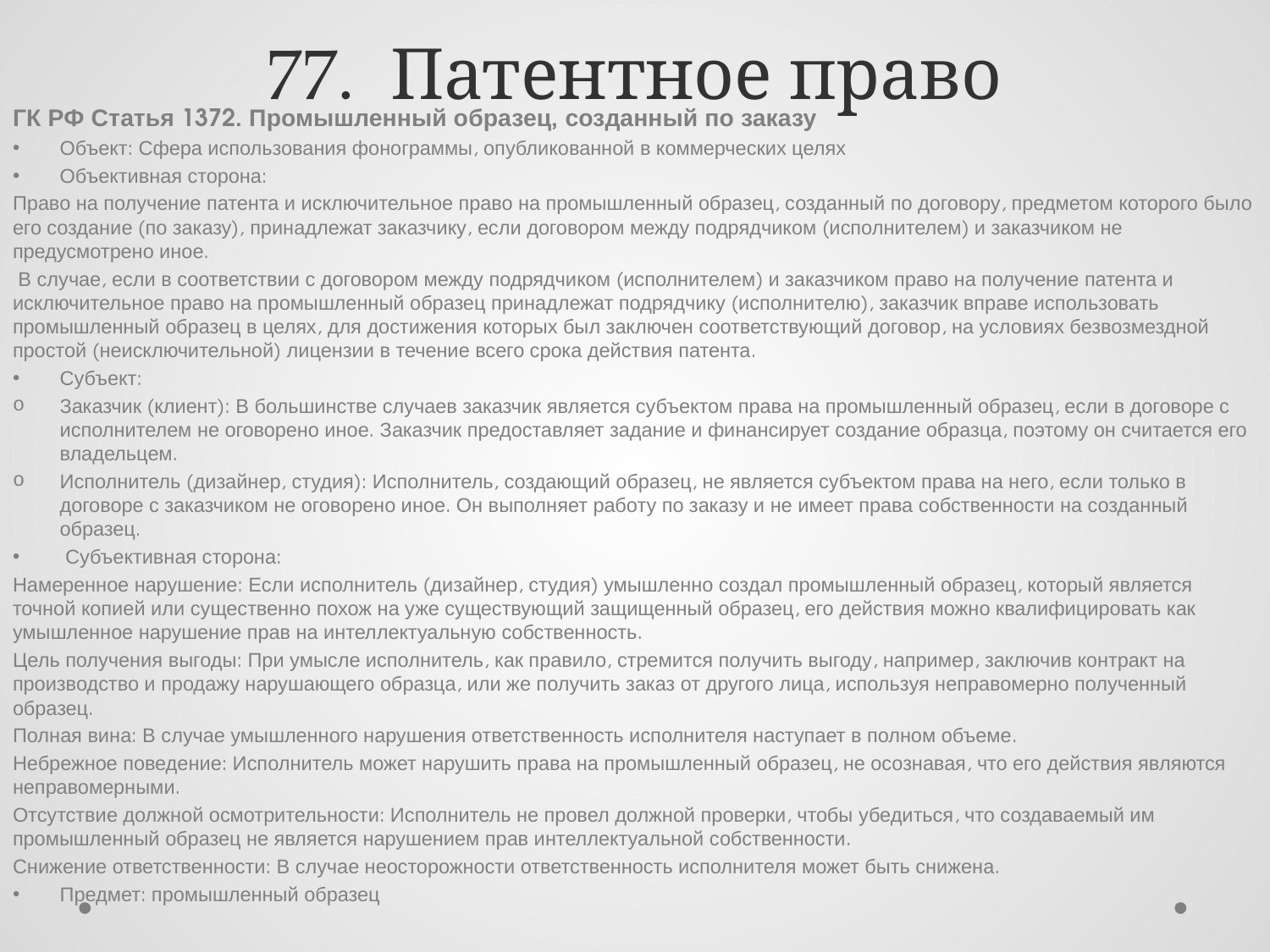

# 77.  Патентное право
ГК РФ Статья 1372. Промышленный образец, созданный по заказу
Объект: Сфера использования фонограммы, опубликованной в коммерческих целях
Объективная сторона:
Право на получение патента и исключительное право на промышленный образец, созданный по договору, предметом которого было его создание (по заказу), принадлежат заказчику, если договором между подрядчиком (исполнителем) и заказчиком не предусмотрено иное.
 В случае, если в соответствии с договором между подрядчиком (исполнителем) и заказчиком право на получение патента и исключительное право на промышленный образец принадлежат подрядчику (исполнителю), заказчик вправе использовать промышленный образец в целях, для достижения которых был заключен соответствующий договор, на условиях безвозмездной простой (неисключительной) лицензии в течение всего срока действия патента.
Субъект:
Заказчик (клиент): В большинстве случаев заказчик является субъектом права на промышленный образец, если в договоре с исполнителем не оговорено иное. Заказчик предоставляет задание и финансирует создание образца, поэтому он считается его владельцем.
Исполнитель (дизайнер, студия): Исполнитель, создающий образец, не является субъектом права на него, если только в договоре с заказчиком не оговорено иное. Он выполняет работу по заказу и не имеет права собственности на созданный образец.
 Субъективная сторона:
Намеренное нарушение: Если исполнитель (дизайнер, студия) умышленно создал промышленный образец, который является точной копией или существенно похож на уже существующий защищенный образец, его действия можно квалифицировать как умышленное нарушение прав на интеллектуальную собственность.
Цель получения выгоды: При умысле исполнитель, как правило, стремится получить выгоду, например, заключив контракт на производство и продажу нарушающего образца, или же получить заказ от другого лица, используя неправомерно полученный образец.
Полная вина: В случае умышленного нарушения ответственность исполнителя наступает в полном объеме.
Небрежное поведение: Исполнитель может нарушить права на промышленный образец, не осознавая, что его действия являются неправомерными.
Отсутствие должной осмотрительности: Исполнитель не провел должной проверки, чтобы убедиться, что создаваемый им промышленный образец не является нарушением прав интеллектуальной собственности.
Снижение ответственности: В случае неосторожности ответственность исполнителя может быть снижена.
Предмет: промышленный образец